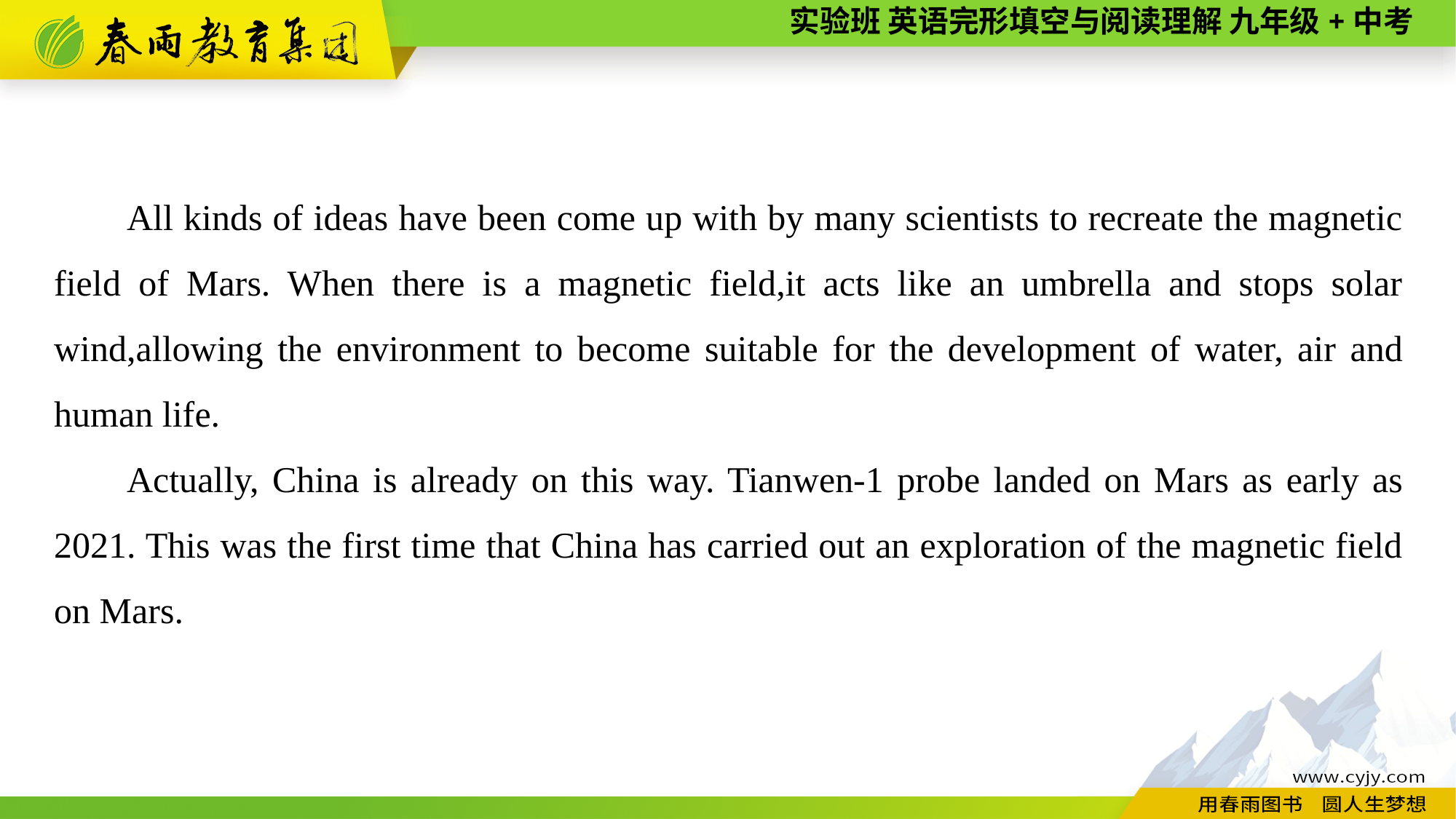

All kinds of ideas have been come up with by many scientists to recreate the magnetic field of Mars. When there is a magnetic field,it acts like an umbrella and stops solar wind,allowing the environment to become suitable for the development of water, air and human life.
Actually, China is already on this way. Tianwen-1 probe landed on Mars as early as 2021. This was the first time that China has carried out an exploration of the magnetic field on Mars.